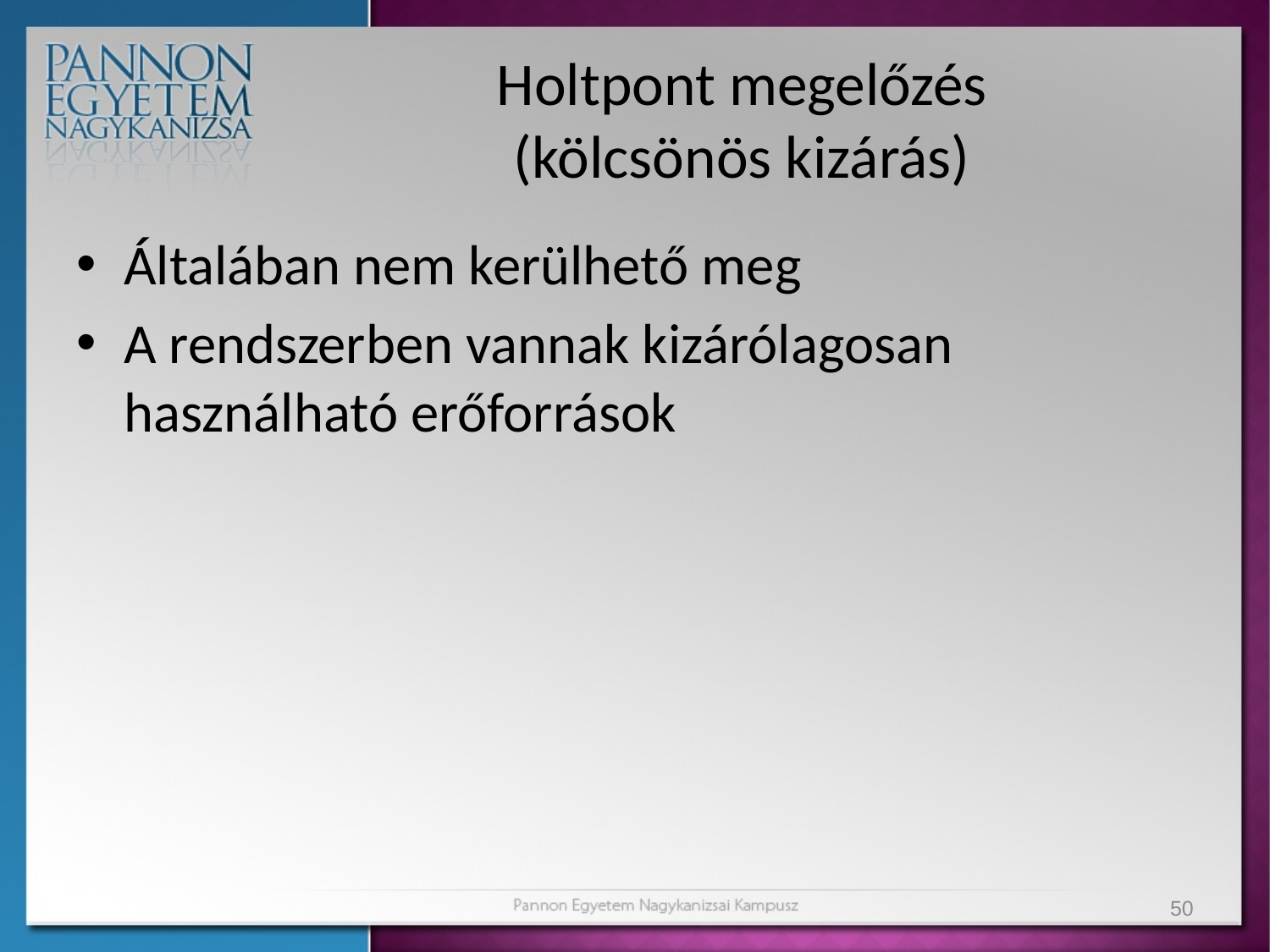

# Holtpont megelőzés (kölcsönös kizárás)
Általában nem kerülhető meg
A rendszerben vannak kizárólagosan használható erőforrások
50